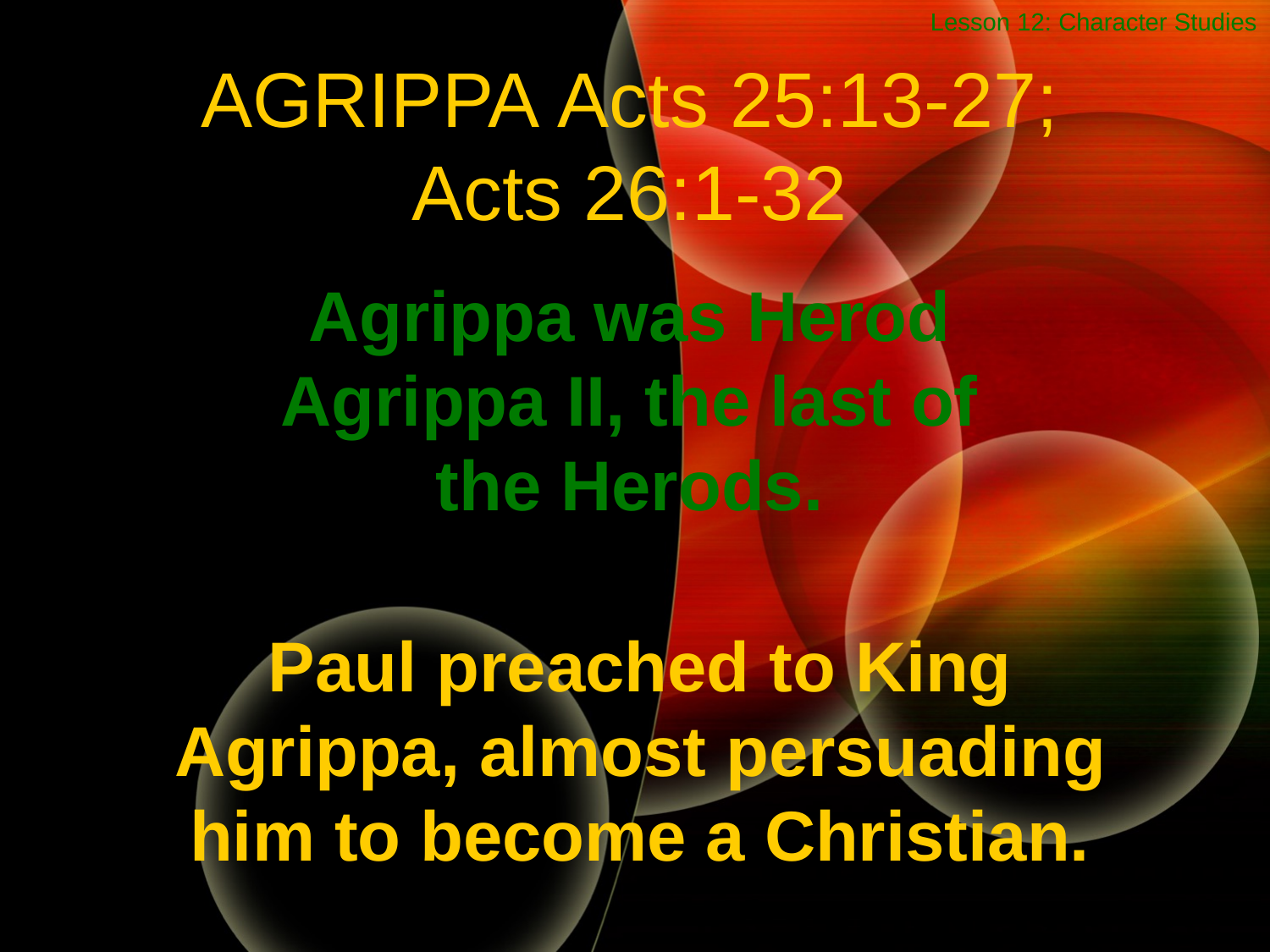

Lesson 12: Character Studies
AGRIPPA Acts 25:13-27; Acts 26:1-32
Agrippa was Herod Agrippa II, the last of the Herods.
Paul preached to King
Agrippa, almost persuading him to become a Christian.